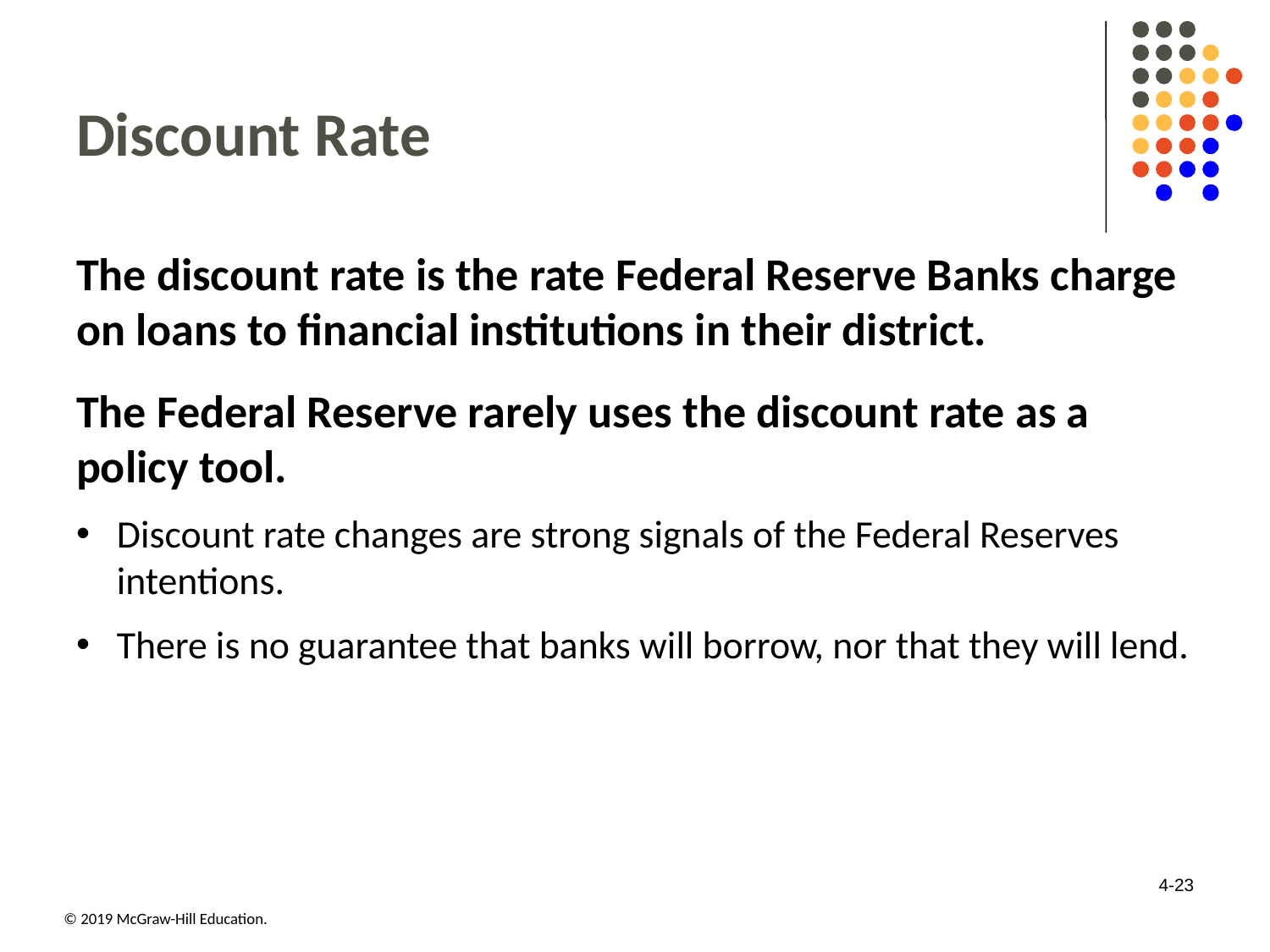

# Discount Rate
The discount rate is the rate Federal Reserve Banks charge on loans to financial institutions in their district.
The Federal Reserve rarely uses the discount rate as a policy tool.
Discount rate changes are strong signals of the Federal Reserves intentions.
There is no guarantee that banks will borrow, nor that they will lend.
4-23